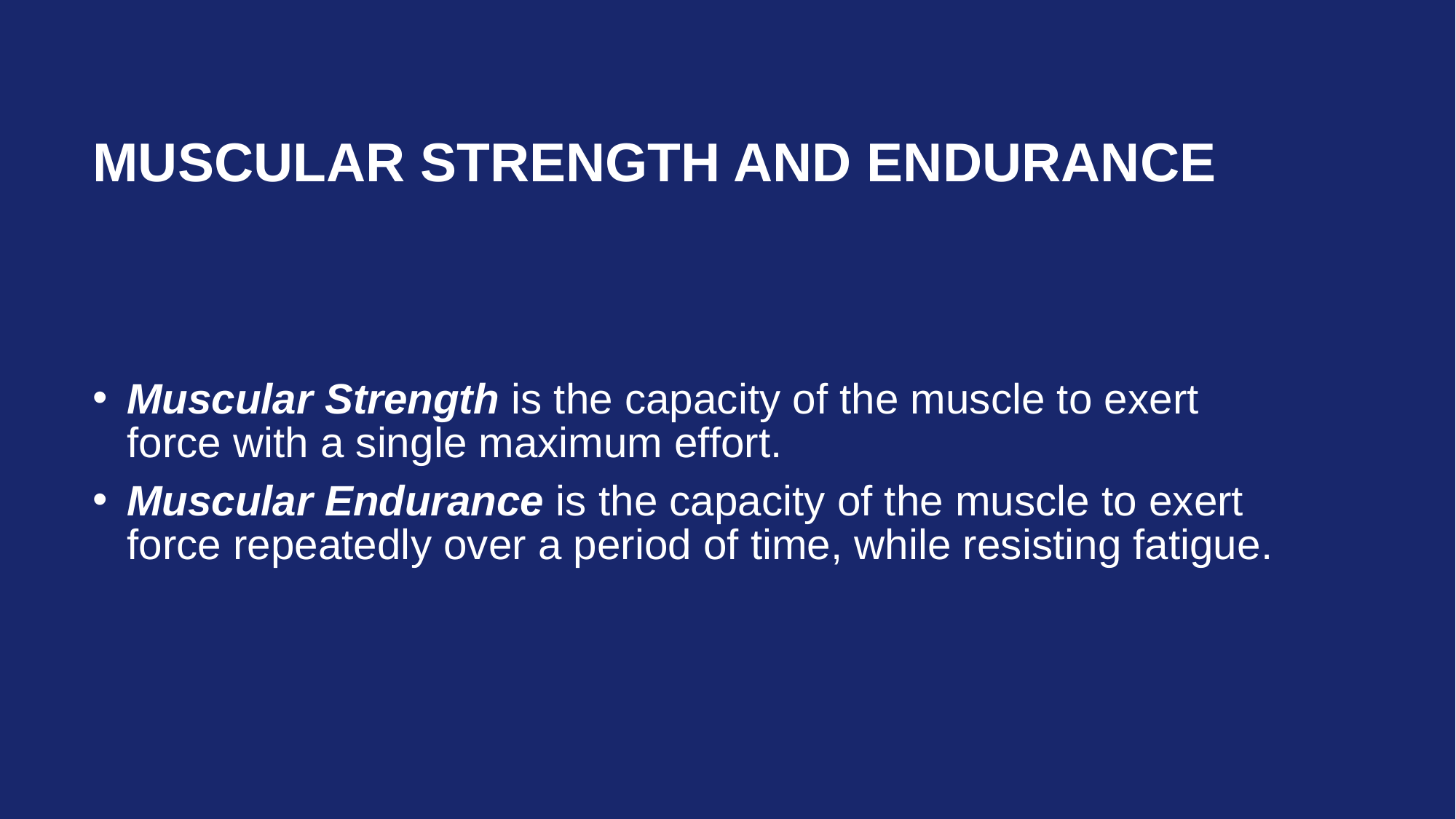

# Muscular Strength and endurance
Muscular Strength is the capacity of the muscle to exert force with a single maximum effort.
Muscular Endurance is the capacity of the muscle to exert force repeatedly over a period of time, while resisting fatigue.